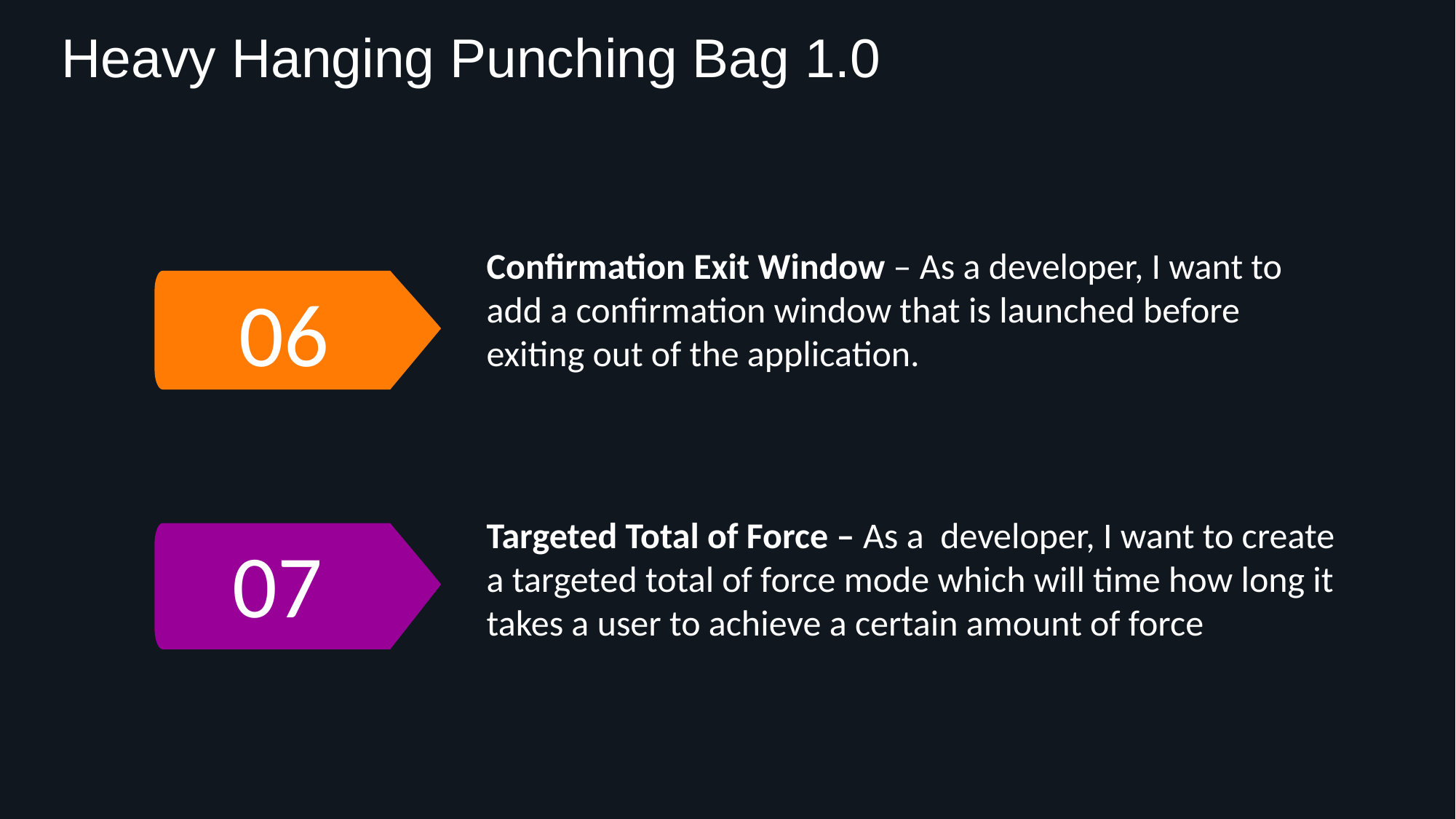

Heavy Hanging Punching Bag 1.0

Confirmation Exit Window – As a developer, I want to add a confirmation window that is launched before exiting out of the application.

06
Targeted Total of Force – As a  developer, I want to create a targeted total of force mode which will time how long it takes a user to achieve a certain amount of force

07